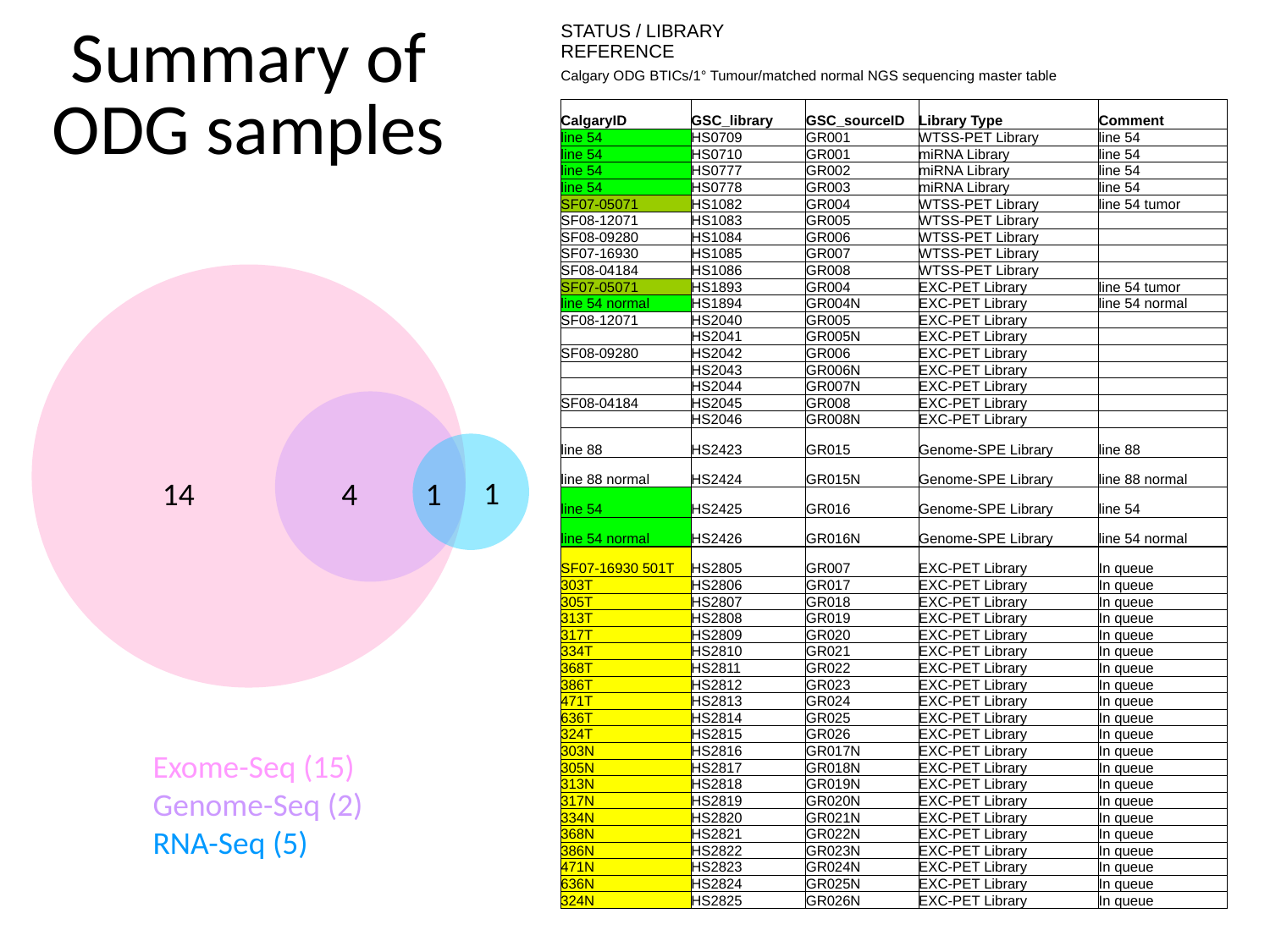

# Summary of ODG samples
| STATUS / LIBRARY REFERENCE |  |  |  |  |
| --- | --- | --- | --- | --- |
| Calgary ODG BTICs/1° Tumour/matched normal NGS sequencing master table |  |  |  |  |
|  |  |  |  |  |
| CalgaryID | GSC\_library | GSC\_sourceID | Library Type | Comment |
| line 54 | HS0709 | GR001 | WTSS-PET Library | line 54 |
| line 54 | HS0710 | GR001 | miRNA Library | line 54 |
| line 54 | HS0777 | GR002 | miRNA Library | line 54 |
| line 54 | HS0778 | GR003 | miRNA Library | line 54 |
| SF07-05071 | HS1082 | GR004 | WTSS-PET Library | line 54 tumor |
| SF08-12071 | HS1083 | GR005 | WTSS-PET Library |  |
| SF08-09280 | HS1084 | GR006 | WTSS-PET Library |  |
| SF07-16930 | HS1085 | GR007 | WTSS-PET Library |  |
| SF08-04184 | HS1086 | GR008 | WTSS-PET Library |  |
| SF07-05071 | HS1893 | GR004 | EXC-PET Library | line 54 tumor |
| line 54 normal | HS1894 | GR004N | EXC-PET Library | line 54 normal |
| SF08-12071 | HS2040 | GR005 | EXC-PET Library |  |
|  | HS2041 | GR005N | EXC-PET Library |  |
| SF08-09280 | HS2042 | GR006 | EXC-PET Library |  |
|  | HS2043 | GR006N | EXC-PET Library |  |
|  | HS2044 | GR007N | EXC-PET Library |  |
| SF08-04184 | HS2045 | GR008 | EXC-PET Library |  |
|  | HS2046 | GR008N | EXC-PET Library |  |
| line 88 | HS2423 | GR015 | Genome-SPE Library | line 88 |
| line 88 normal | HS2424 | GR015N | Genome-SPE Library | line 88 normal |
| line 54 | HS2425 | GR016 | Genome-SPE Library | line 54 |
| line 54 normal | HS2426 | GR016N | Genome-SPE Library | line 54 normal |
| SF07-16930 501T | HS2805 | GR007 | EXC-PET Library | In queue |
| 303T | HS2806 | GR017 | EXC-PET Library | In queue |
| 305T | HS2807 | GR018 | EXC-PET Library | In queue |
| 313T | HS2808 | GR019 | EXC-PET Library | In queue |
| 317T | HS2809 | GR020 | EXC-PET Library | In queue |
| 334T | HS2810 | GR021 | EXC-PET Library | In queue |
| 368T | HS2811 | GR022 | EXC-PET Library | In queue |
| 386T | HS2812 | GR023 | EXC-PET Library | In queue |
| 471T | HS2813 | GR024 | EXC-PET Library | In queue |
| 636T | HS2814 | GR025 | EXC-PET Library | In queue |
| 324T | HS2815 | GR026 | EXC-PET Library | In queue |
| 303N | HS2816 | GR017N | EXC-PET Library | In queue |
| 305N | HS2817 | GR018N | EXC-PET Library | In queue |
| 313N | HS2818 | GR019N | EXC-PET Library | In queue |
| 317N | HS2819 | GR020N | EXC-PET Library | In queue |
| 334N | HS2820 | GR021N | EXC-PET Library | In queue |
| 368N | HS2821 | GR022N | EXC-PET Library | In queue |
| 386N | HS2822 | GR023N | EXC-PET Library | In queue |
| 471N | HS2823 | GR024N | EXC-PET Library | In queue |
| 636N | HS2824 | GR025N | EXC-PET Library | In queue |
| 324N | HS2825 | GR026N | EXC-PET Library | In queue |

1
14
4
1
Exome-Seq (15)
Genome-Seq (2)
RNA-Seq (5)